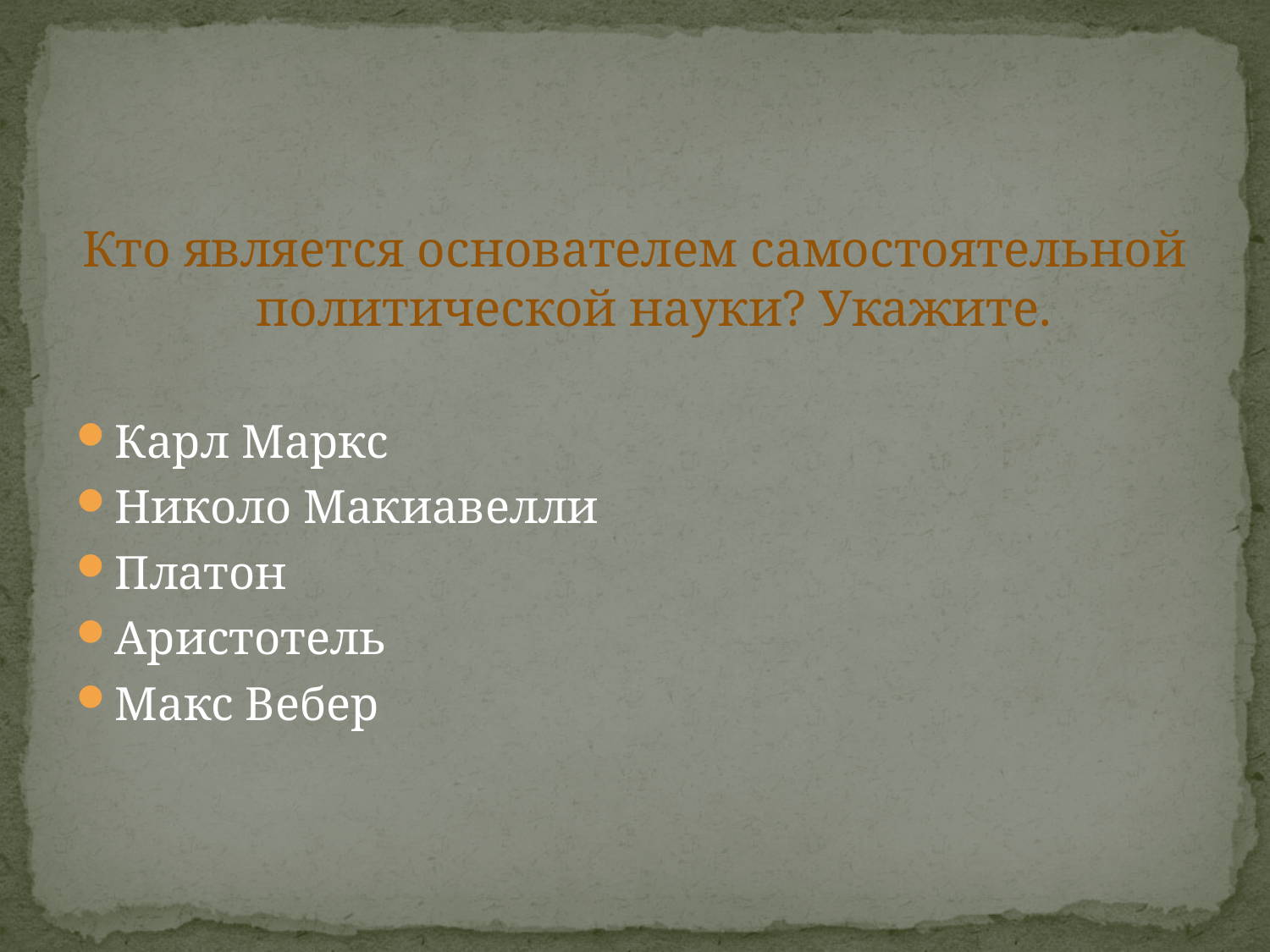

#
Кто является основателем самостоятельной политической науки? Укажите.

Карл Маркс
Николо Макиавелли
Платон
Аристотель
Макс Вебер